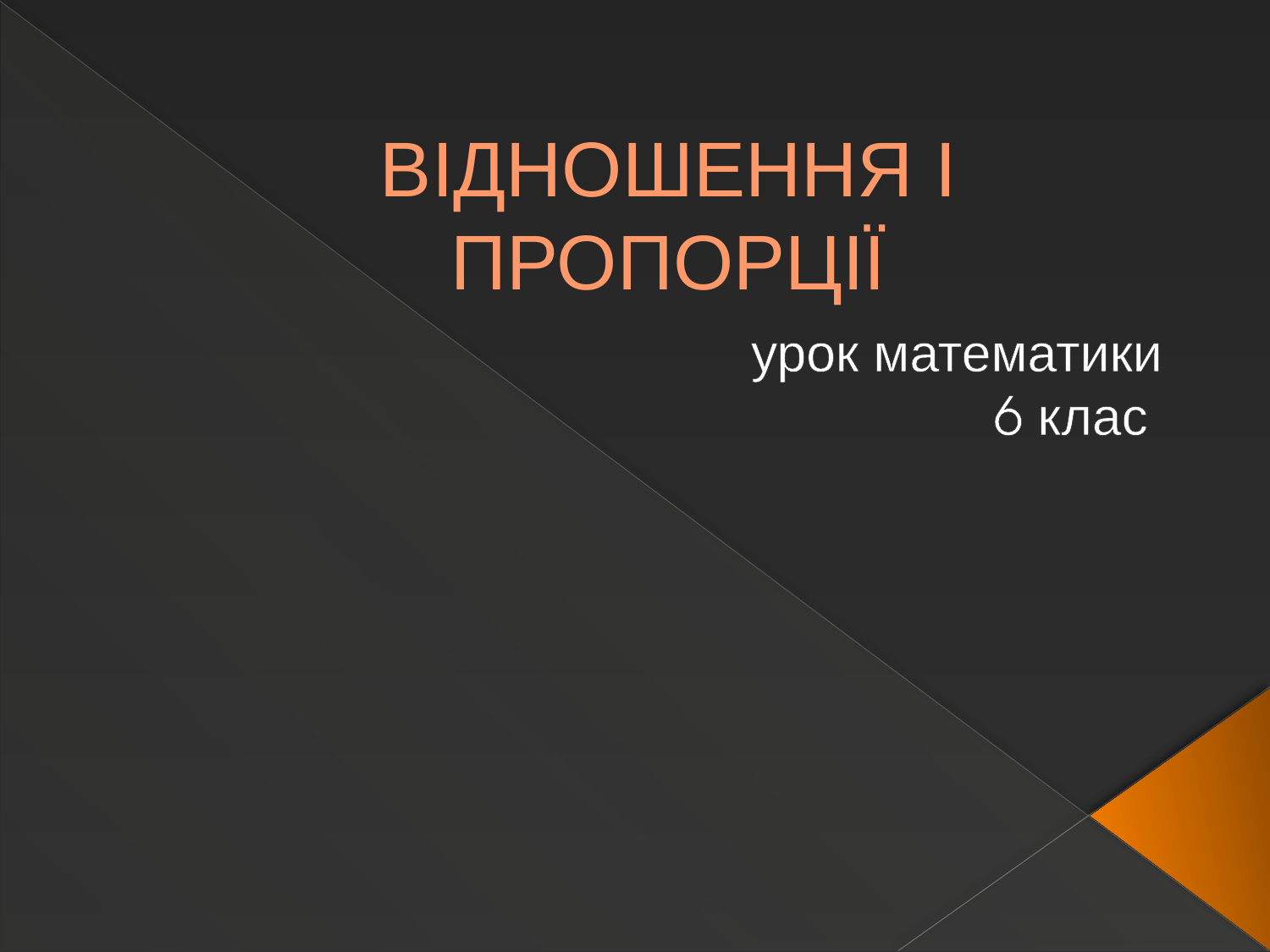

# ВІДНОШЕННЯ І ПРОПОРЦІЇ
урок математики
6 клас